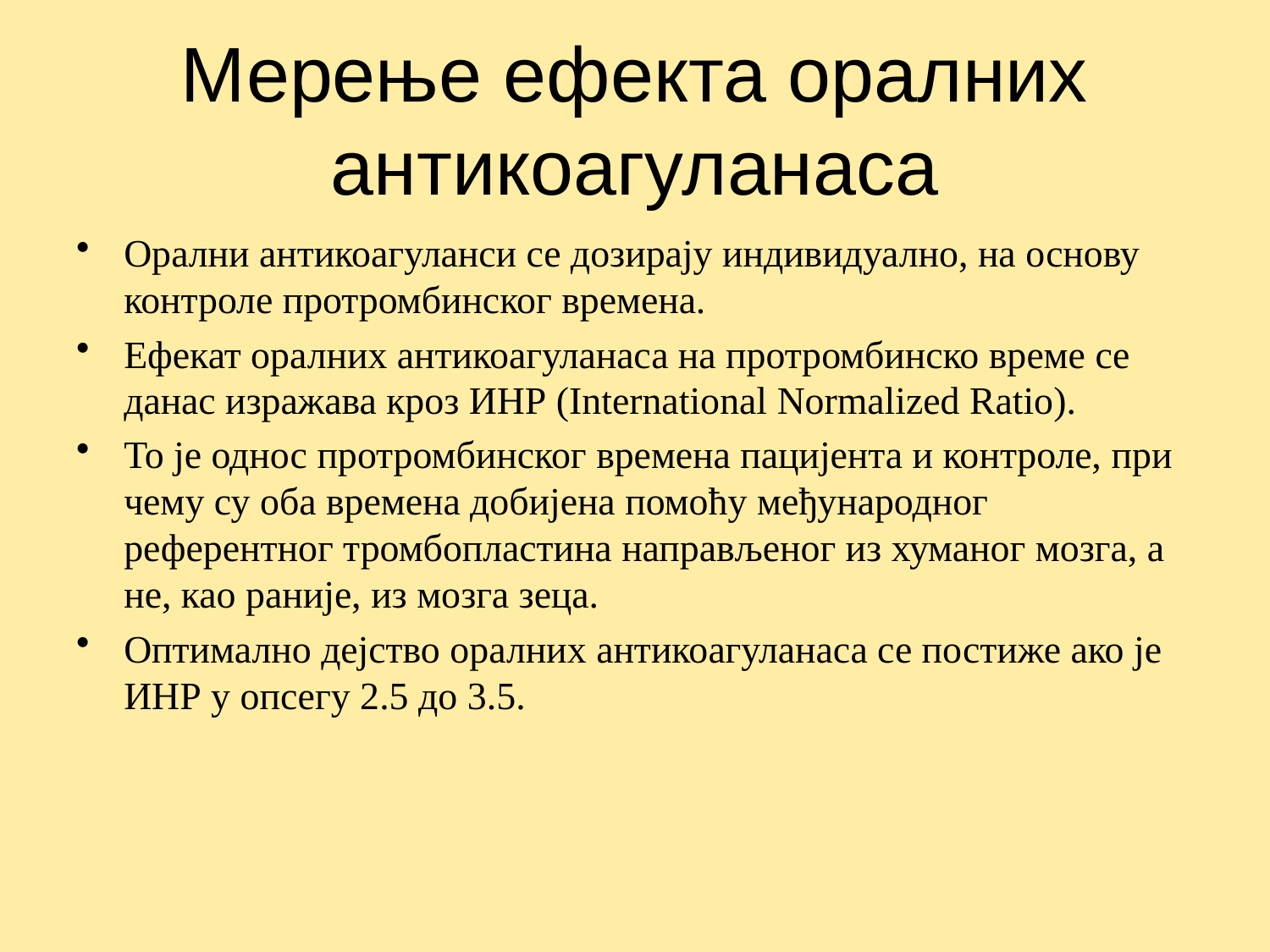

# Мерење ефекта оралних антикоагуланаса
Орални антикоагуланси се дозирају индивидуално, на основу контроле протромбинског времена.
Ефекат оралних антикоагуланаса на протромбинско време се данас изражава кроз ИНР (International Normalized Ratio).
То је однос протромбинског времена пацијента и контроле, при чему су оба времена добијена помоћу међународног референтног тромбопластина направљеног из хуманог мозга, а не, као раније, из мозга зеца.
Оптимално дејство оралних антикоагуланаса се постиже ако је ИНР у опсегу 2.5 до 3.5.